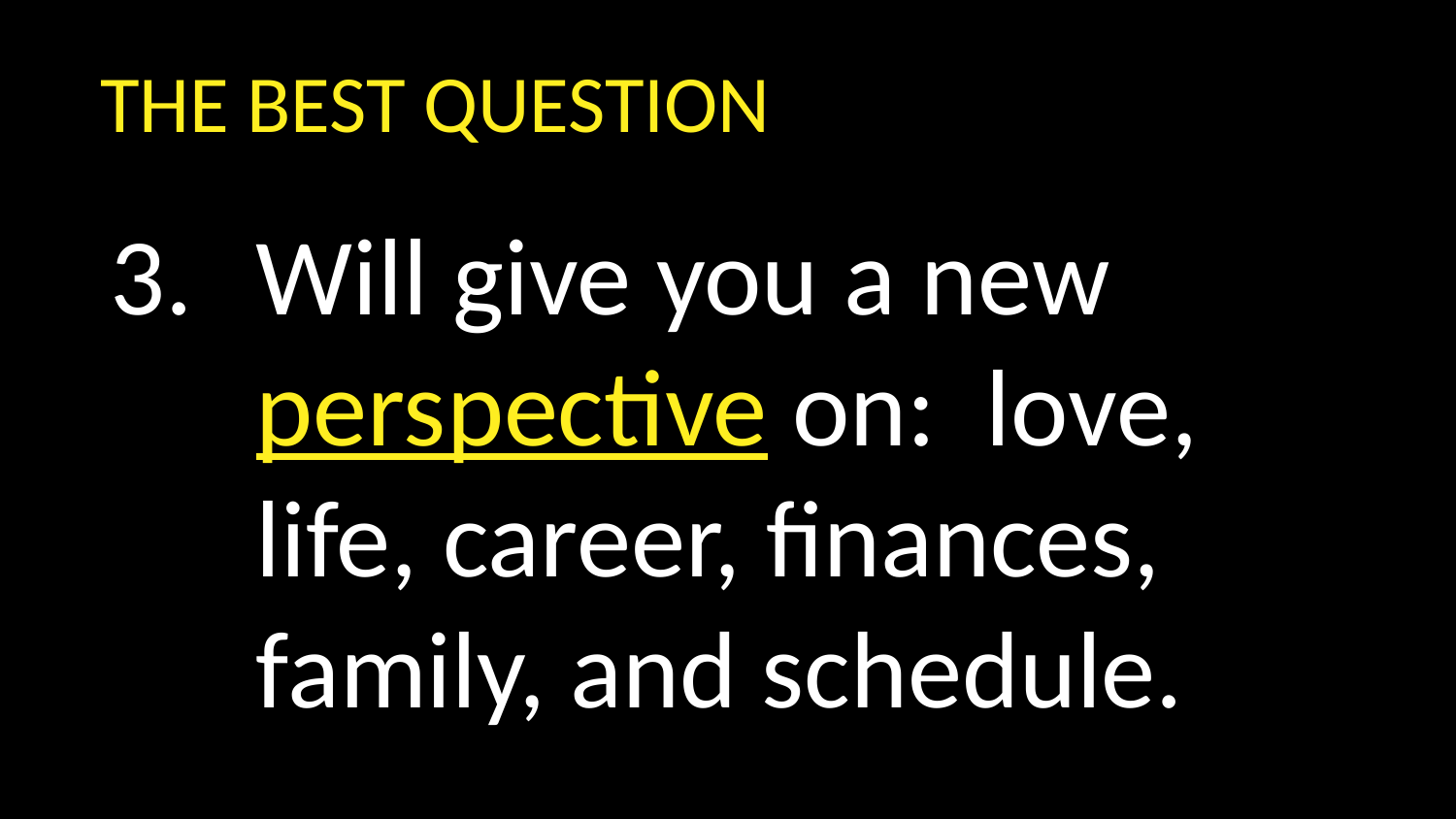

THE BEST QUESTION
Will give you a new perspective on:  love, life, career, finances, family, and schedule.